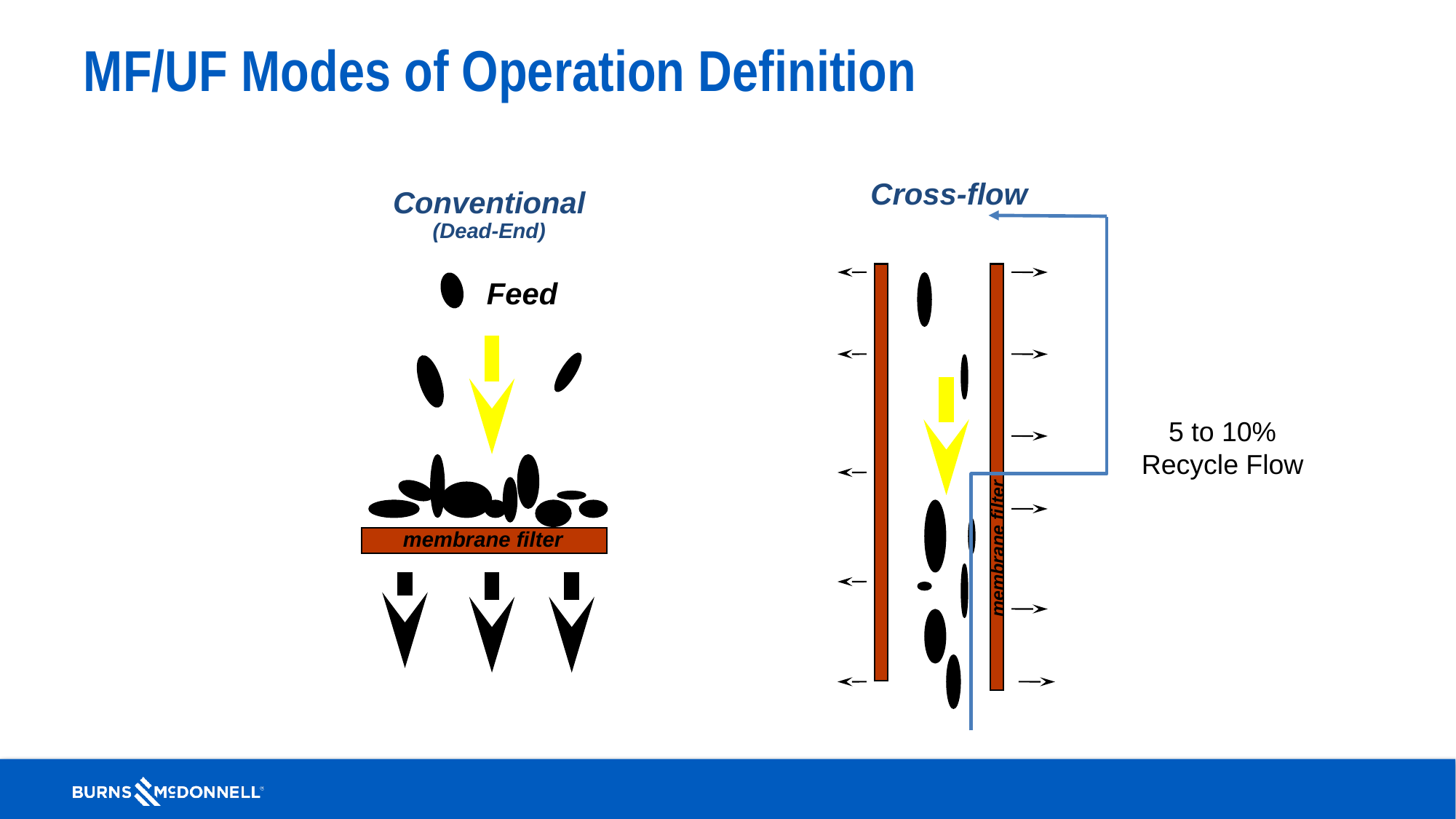

# MF/UF Modes of Operation Definition
Cross-flow
Conventional
(Dead-End)

Feed

Feed
5 to 10% Recycle Flow

membrane filter

membrane filter